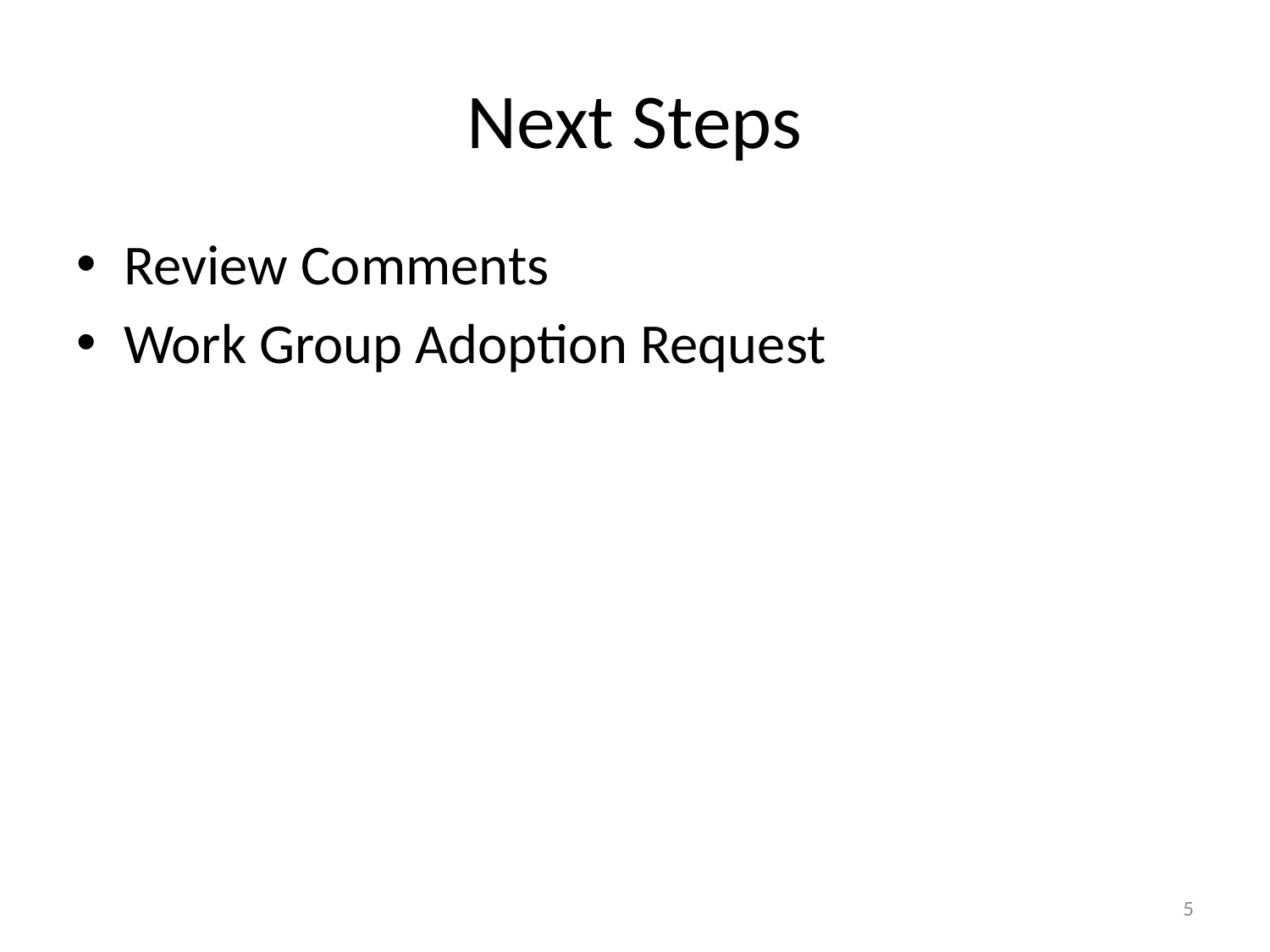

# Next Steps
Review Comments
Work Group Adoption Request
5